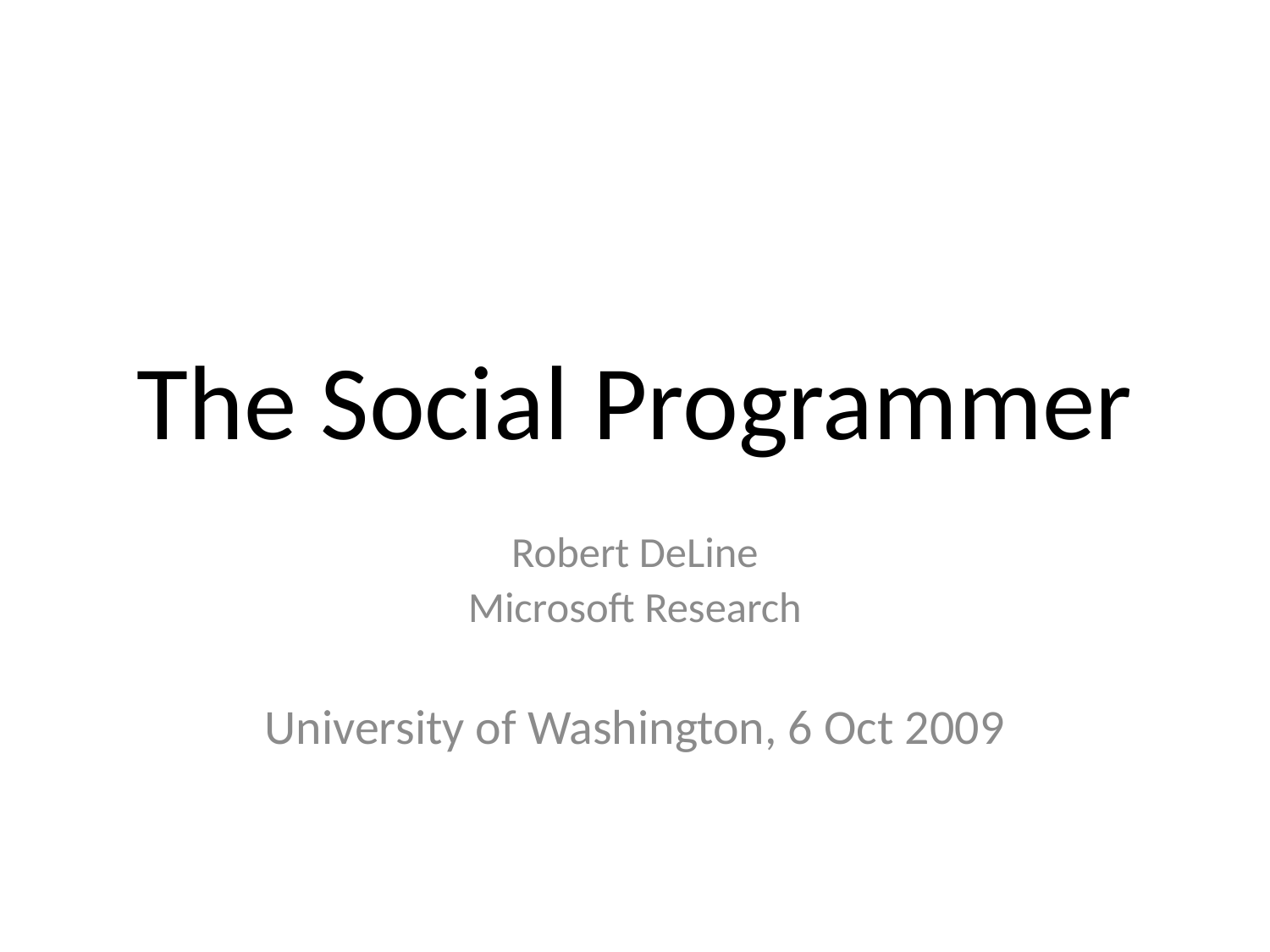

# The Social Programmer
Robert DeLine
Microsoft Research

University of Washington, 6 Oct 2009